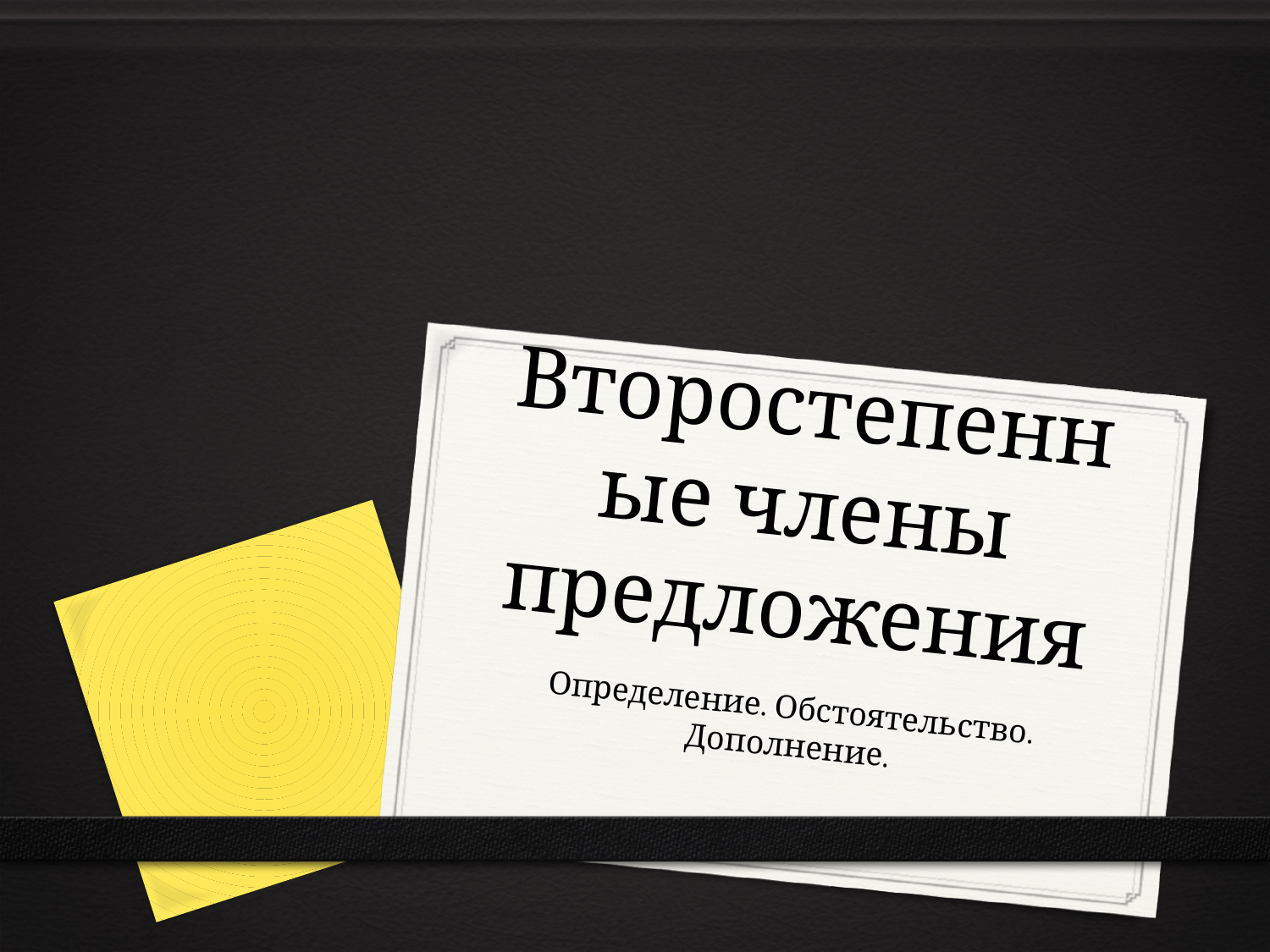

# Второстепенные члены предложения
Определение. Обстоятельство. Дополнение.